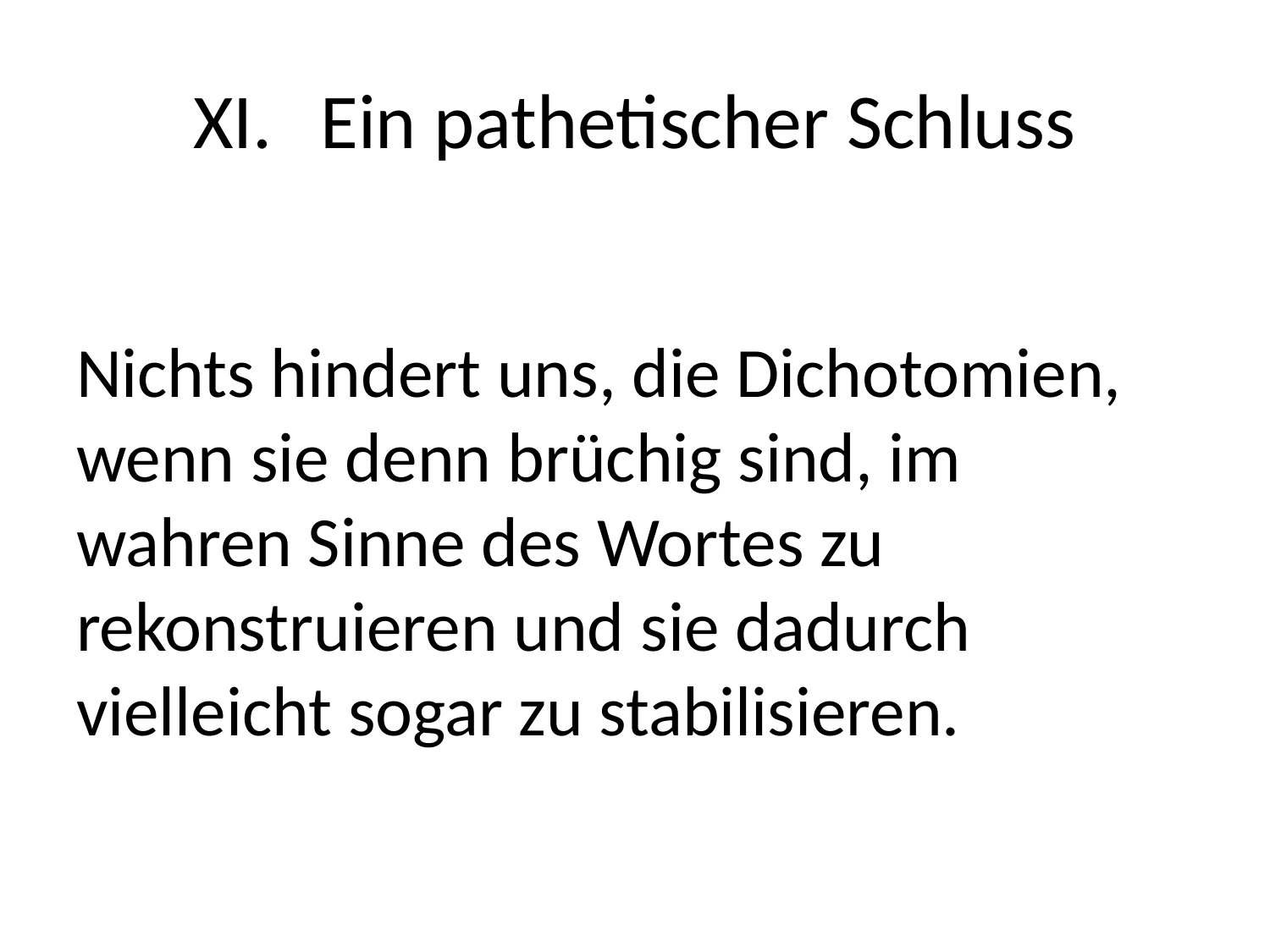

# XI.	Ein pathetischer Schluss

Nichts hindert uns, die Dichotomien, wenn sie denn brüchig sind, im wahren Sinne des Wortes zu rekonstruieren und sie dadurch vielleicht sogar zu stabilisieren.